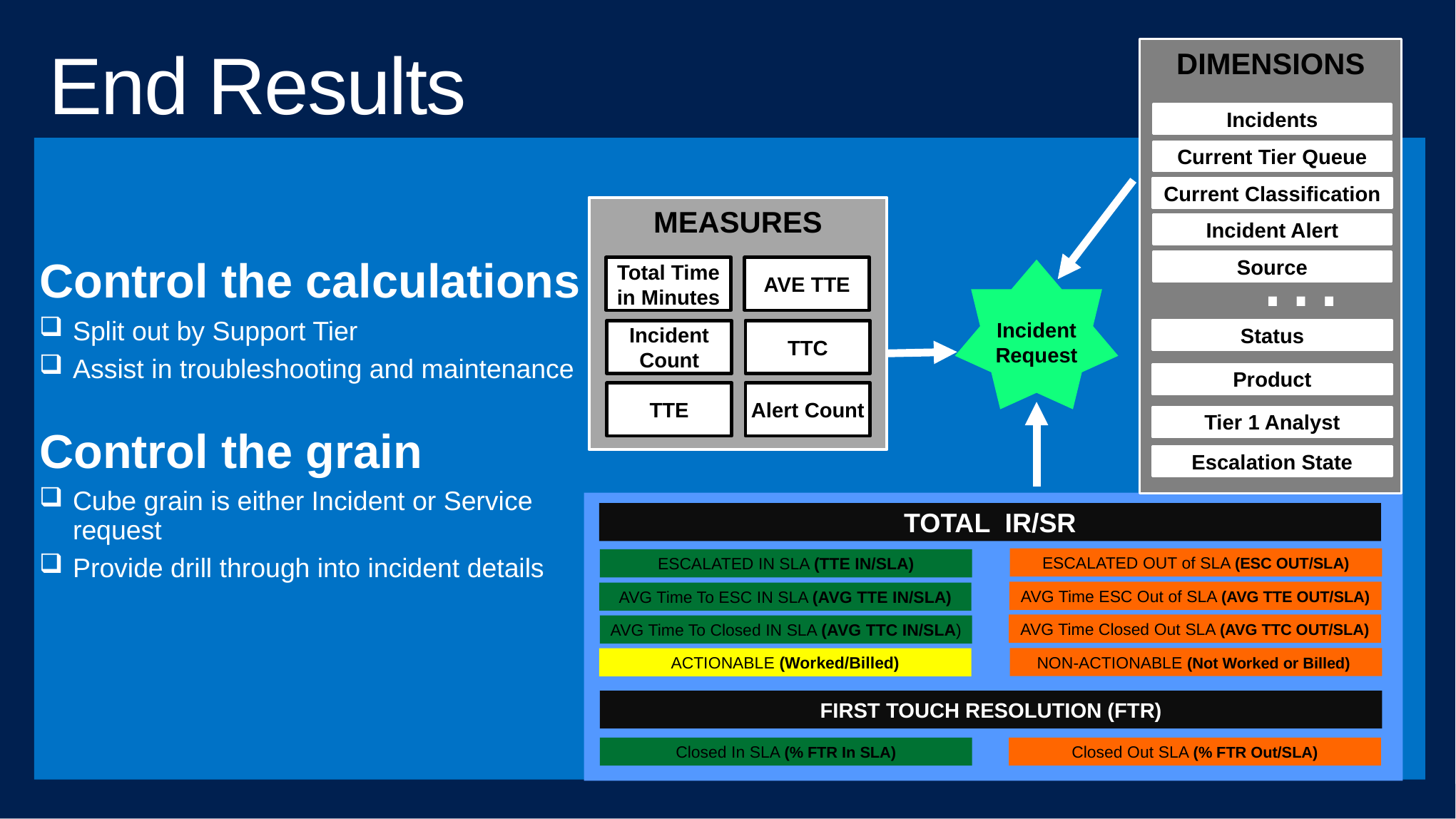

# End Results
DIMENSIONS
Incidents
Current Tier Queue
Current Classification
Incident Alert
Source
Status
Product
Tier 1 Analyst
Escalation State

MEASURES
Total Time in Minutes
AVE TTE
Incident Count
TTC
TTE
Alert Count
…
Control the calculations
Split out by Support Tier
Assist in troubleshooting and maintenance

Control the grain
Cube grain is either Incident or Service request
Provide drill through into incident details

Incident Request

TOTAL  IR/SR
ESCALATED OUT of SLA (ESC OUT/SLA)
ESCALATED IN SLA (TTE IN/SLA)
AVG Time ESC Out of SLA (AVG TTE OUT/SLA)
AVG Time To ESC IN SLA (AVG TTE IN/SLA)
AVG Time Closed Out SLA (AVG TTC OUT/SLA)
AVG Time To Closed IN SLA (AVG TTC IN/SLA)
NON-ACTIONABLE (Not Worked or Billed)
ACTIONABLE (Worked/Billed)
FIRST TOUCH RESOLUTION (FTR)
Closed In SLA (% FTR In SLA)
Closed Out SLA (% FTR Out/SLA)